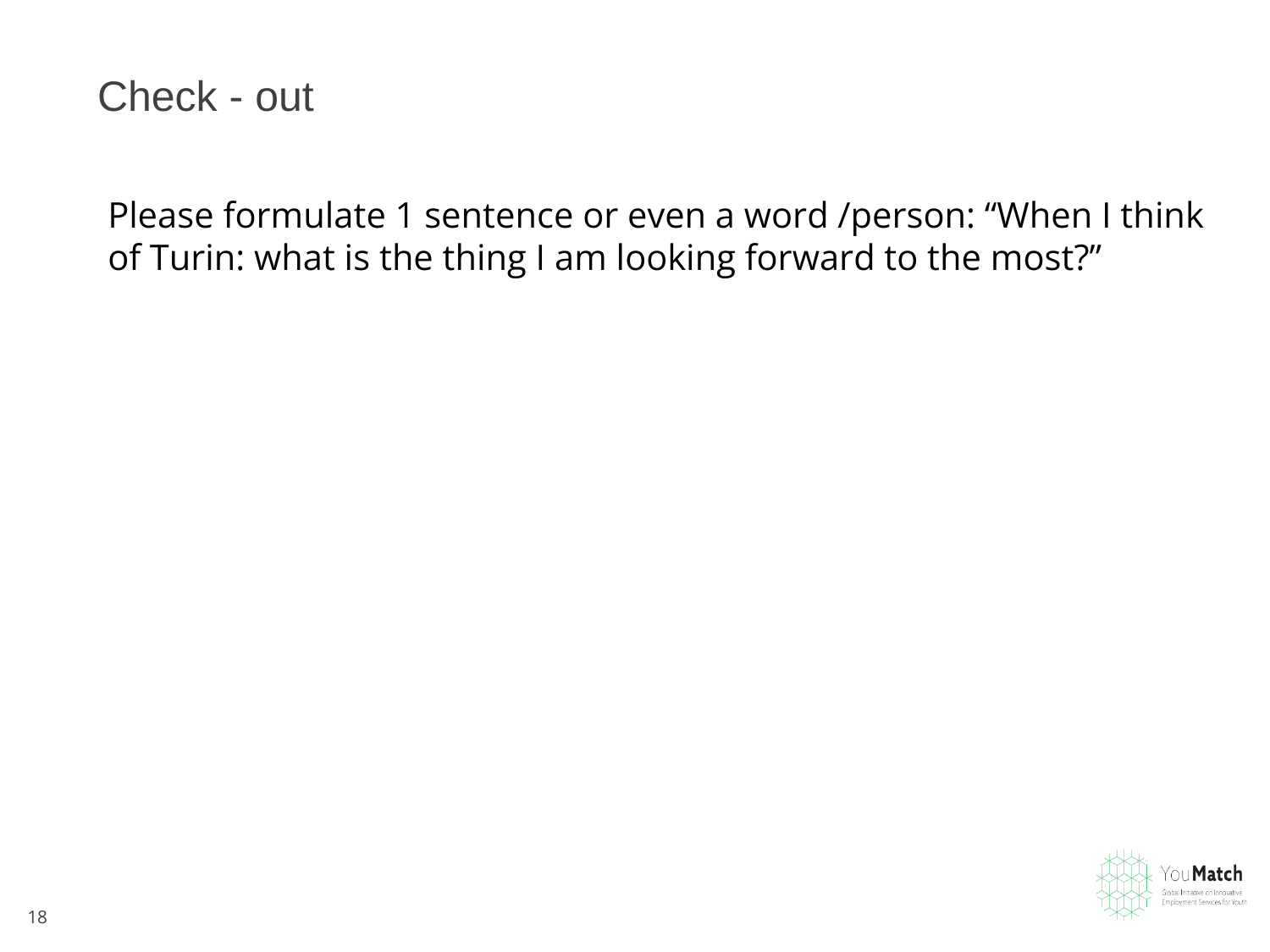

# Check - out
Please formulate 1 sentence or even a word /person: “When I think of Turin: what is the thing I am looking forward to the most?”
18